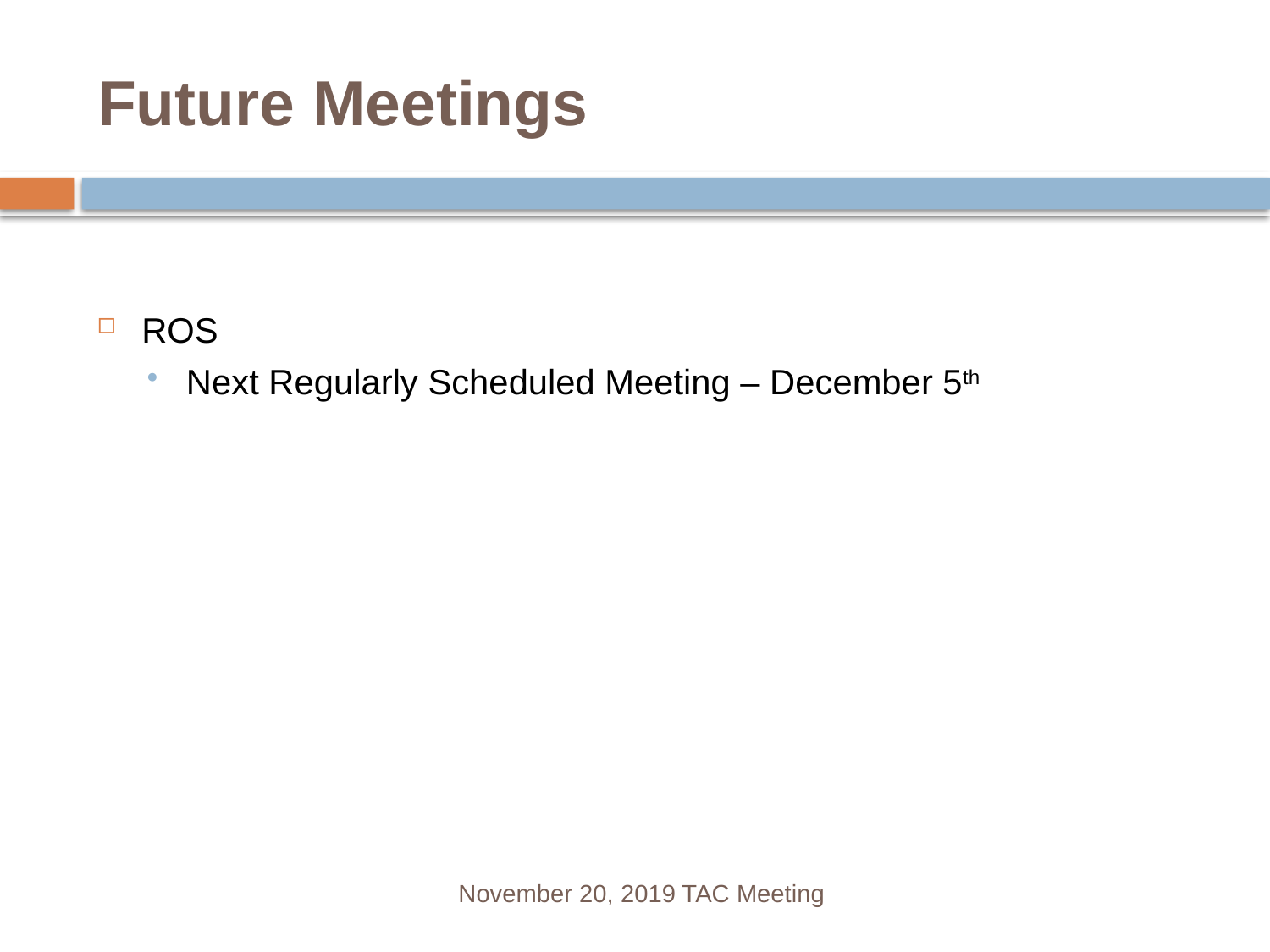

# Future Meetings
ROS
Next Regularly Scheduled Meeting – December 5th

November 20, 2019 TAC Meeting